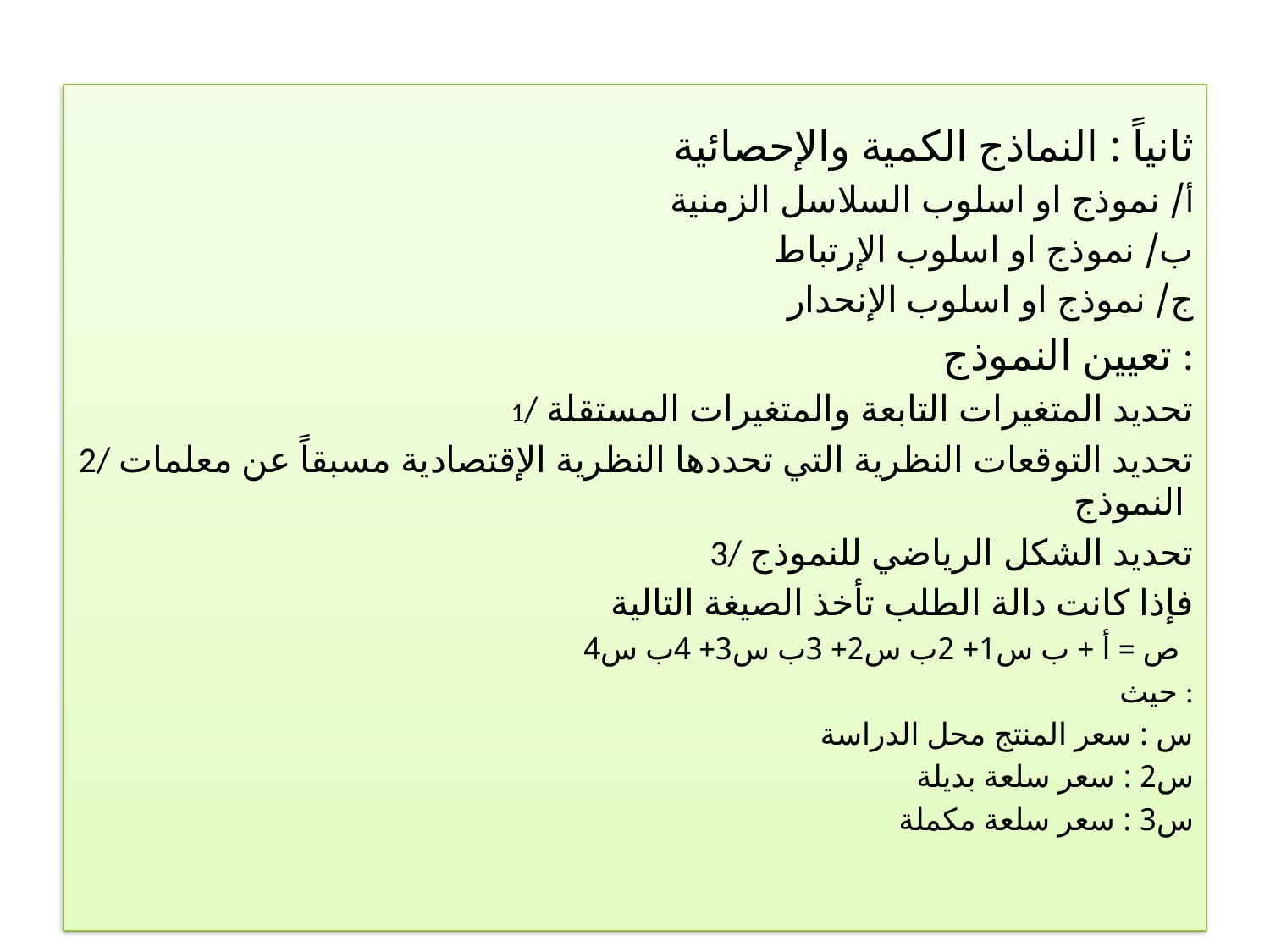

ثانياً : النماذج الكمية والإحصائية
أ/ نموذج او اسلوب السلاسل الزمنية
ب/ نموذج او اسلوب الإرتباط
ج/ نموذج او اسلوب الإنحدار
تعيين النموذج :
1/ تحديد المتغيرات التابعة والمتغيرات المستقلة
2/ تحديد التوقعات النظرية التي تحددها النظرية الإقتصادية مسبقاً عن معلمات النموذج
3/ تحديد الشكل الرياضي للنموذج
فإذا كانت دالة الطلب تأخذ الصيغة التالية
ص = أ + ب س1+ 2ب س2+ 3ب س3+ 4ب س4
حيث :
س : سعر المنتج محل الدراسة
س2 : سعر سلعة بديلة
س3 : سعر سلعة مكملة